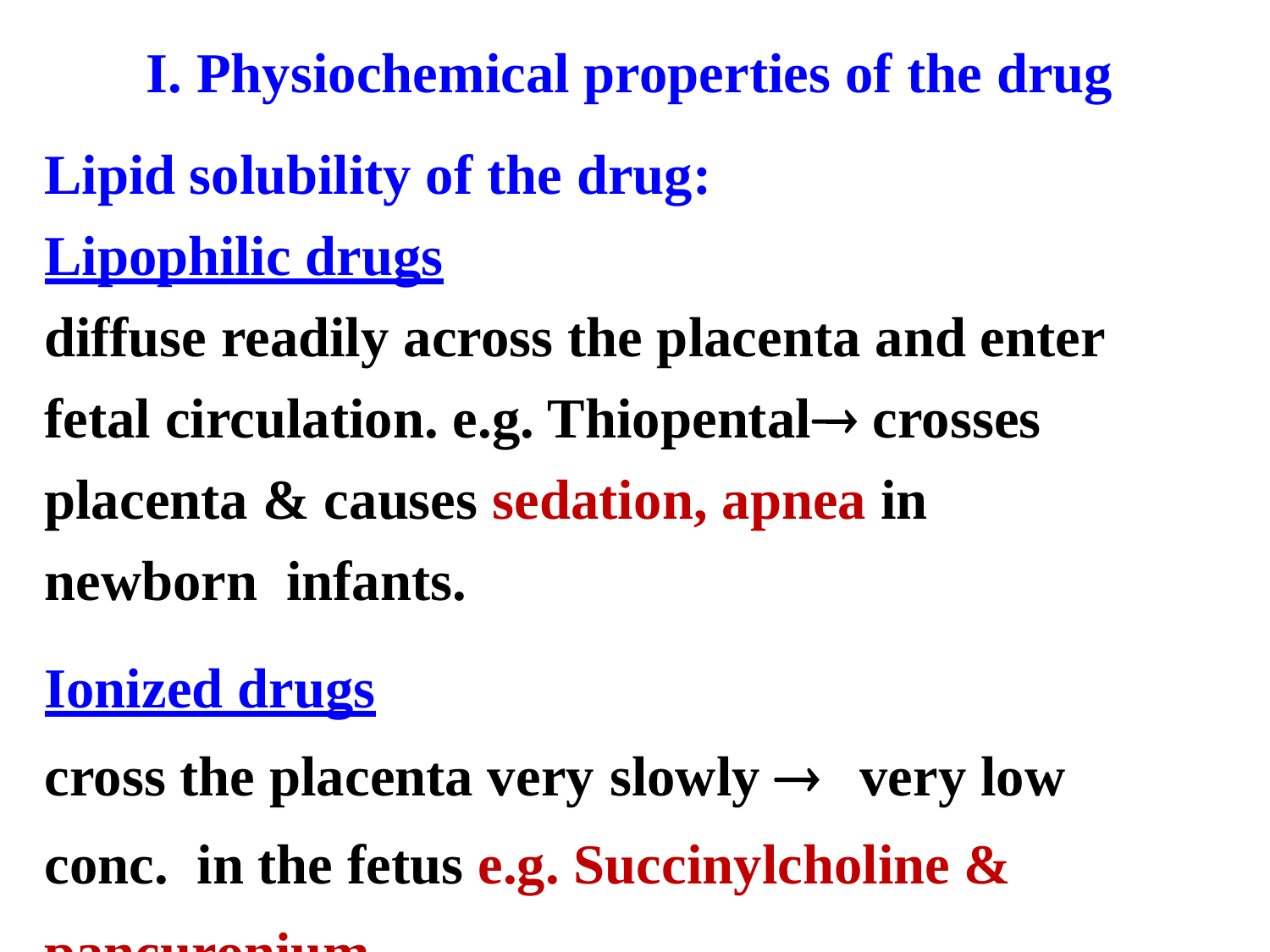

I. Physiochemical properties of the drug
Lipid solubility of the drug:
Lipophilic drugs
diffuse readily across the placenta and enter  fetal circulation. e.g. Thiopental→ crosses  placenta & causes sedation, apnea in	newborn  infants.
Ionized drugs
cross the placenta very slowly →	very low conc.  in the fetus e.g. Succinylcholine & pancuronium